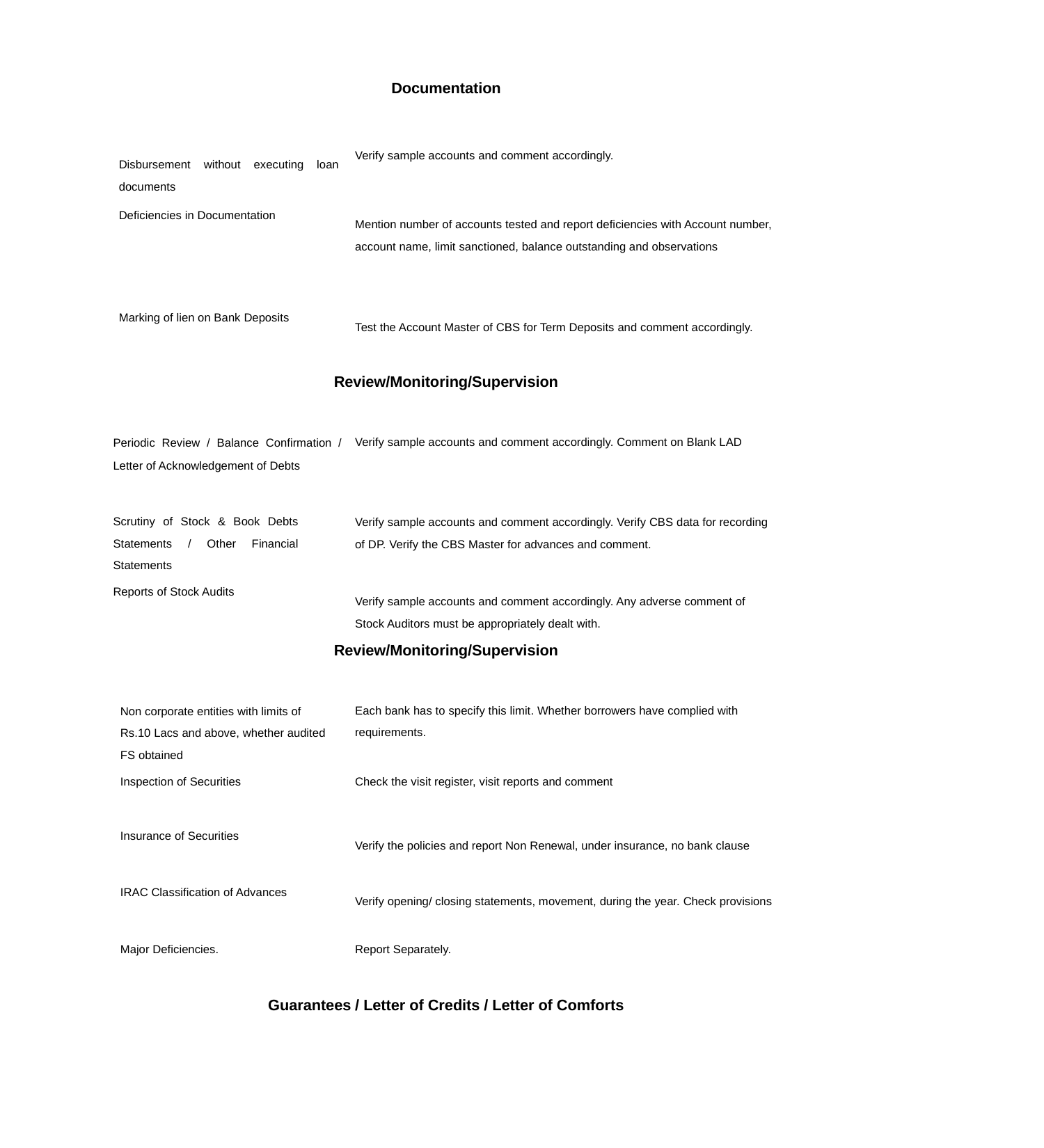

| Documentation |  |
| --- | --- |
| Disbursement without executing loan documents | Verify sample accounts and comment accordingly. |
| Deficiencies in Documentation | Mention number of accounts tested and report deficiencies with Account number, account name, limit sanctioned, balance outstanding and observations |
| Marking of lien on Bank Deposits | Test the Account Master of CBS for Term Deposits and comment accordingly. |
| Review/Monitoring/Supervision |  |
| Periodic Review / Balance Confirmation / Letter of Acknowledgement of Debts | Verify sample accounts and comment accordingly. Comment on Blank LAD |
| Scrutiny of Stock & Book Debts Statements / Other Financial Statements | Verify sample accounts and comment accordingly. Verify CBS data for recording of DP. Verify the CBS Master for advances and comment. |
| Reports of Stock Audits | Verify sample accounts and comment accordingly. Any adverse comment of Stock Auditors must be appropriately dealt with. |
| Review/Monitoring/Supervision |  |
| Non corporate entities with limits of Rs.10 Lacs and above, whether audited FS obtained | Each bank has to specify this limit. Whether borrowers have complied with requirements. |
| Inspection of Securities | Check the visit register, visit reports and comment |
| Insurance of Securities | Verify the policies and report Non Renewal, under insurance, no bank clause |
| IRAC Classification of Advances | Verify opening/ closing statements, movement, during the year. Check provisions |
| Major Deficiencies. | Report Separately. |
| Guarantees / Letter of Credits / Letter of Comforts |  |